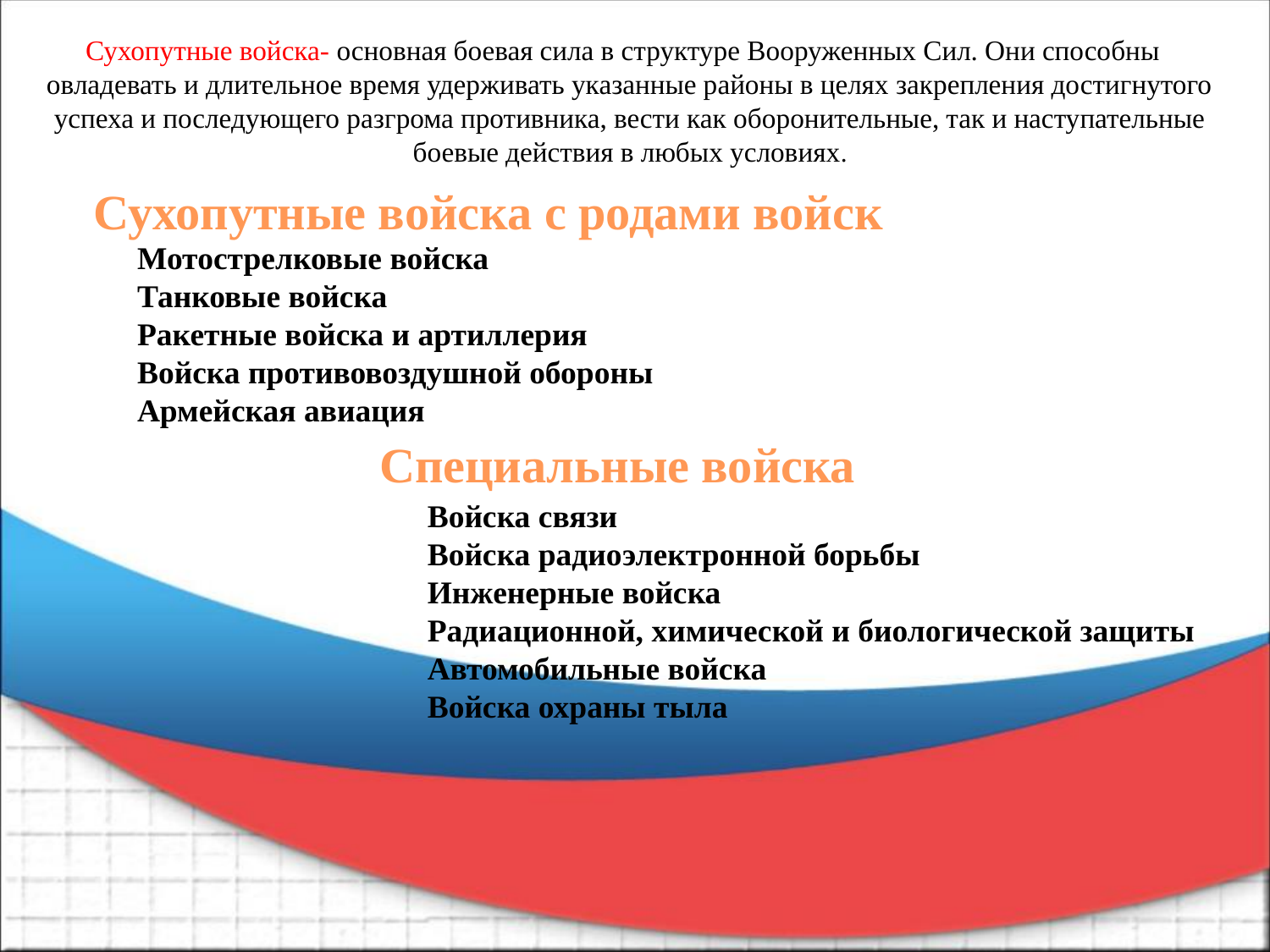

Сухопутные войска- основная боевая сила в структуре Вооруженных Сил. Они способны   овладевать и длительное время удерживать указанные районы в целях закрепления достигнутого успеха и последующего разгрома противника, вести как оборонительные, так и наступательные боевые действия в любых условиях.

Сухопутные войска с родами войск

Мотострелковые войска
Танковые войска
Ракетные войска и артиллерия
Войска противовоздушной обороны
Армейская авиация
Специальные войска
Войска связи
Войска радиоэлектронной борьбы
Инженерные войска
Радиационной, химической и биологической защиты
Автомобильные войска
Войска охраны тыла